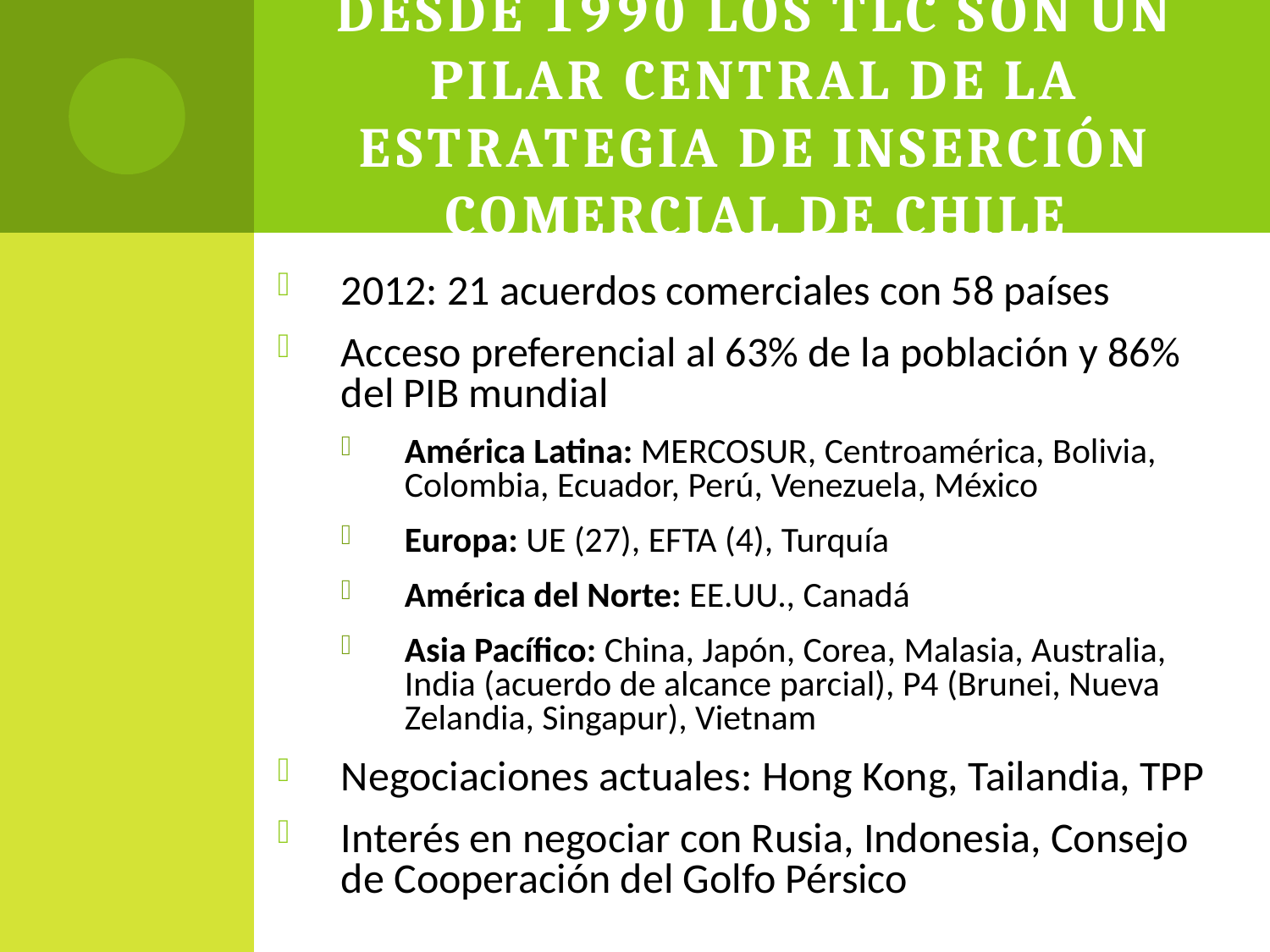

# Desde 1990 los TLC son un pilar central de la estrategia de inserción comercial de Chile
2012: 21 acuerdos comerciales con 58 países
Acceso preferencial al 63% de la población y 86% del PIB mundial
América Latina: MERCOSUR, Centroamérica, Bolivia, Colombia, Ecuador, Perú, Venezuela, México
Europa: UE (27), EFTA (4), Turquía
América del Norte: EE.UU., Canadá
Asia Pacífico: China, Japón, Corea, Malasia, Australia, India (acuerdo de alcance parcial), P4 (Brunei, Nueva Zelandia, Singapur), Vietnam
Negociaciones actuales: Hong Kong, Tailandia, TPP
Interés en negociar con Rusia, Indonesia, Consejo de Cooperación del Golfo Pérsico